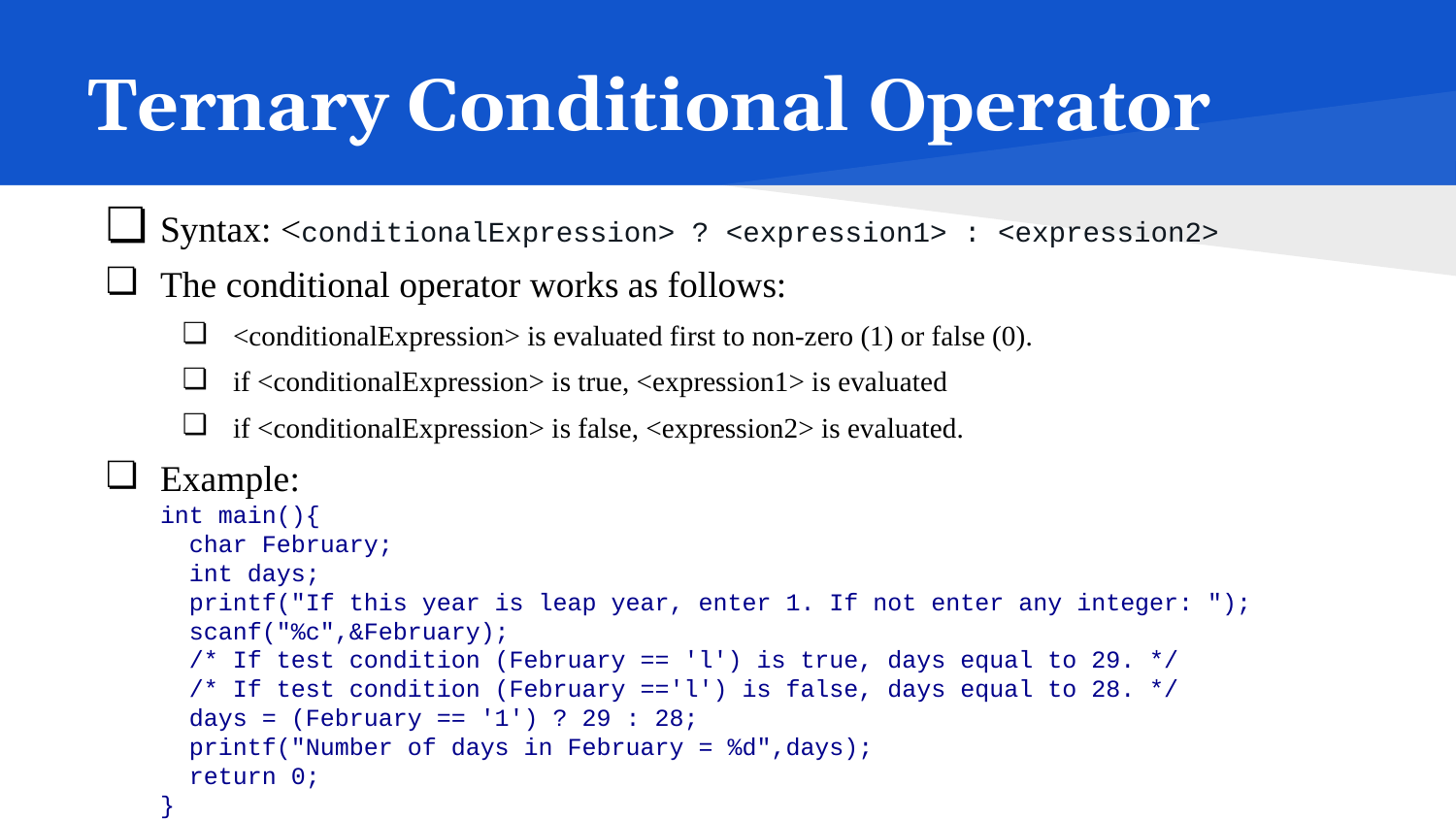

# Ternary Conditional Operator
Syntax: <conditionalExpression> ? <expression1> : <expression2>
The conditional operator works as follows:
<conditionalExpression> is evaluated first to non-zero (1) or false (0).
if <conditionalExpression> is true, <expression1> is evaluated
if <conditionalExpression> is false, <expression2> is evaluated.
Example:
int main(){
  char February;
  int days;
  printf("If this year is leap year, enter 1. If not enter any integer: ");
  scanf("%c",&February);
  /* If test condition (February == 'l') is true, days equal to 29. */
  /* If test condition (February =='l') is false, days equal to 28. */
  days = (February == '1') ? 29 : 28;
  printf("Number of days in February = %d",days);
  return 0;
}